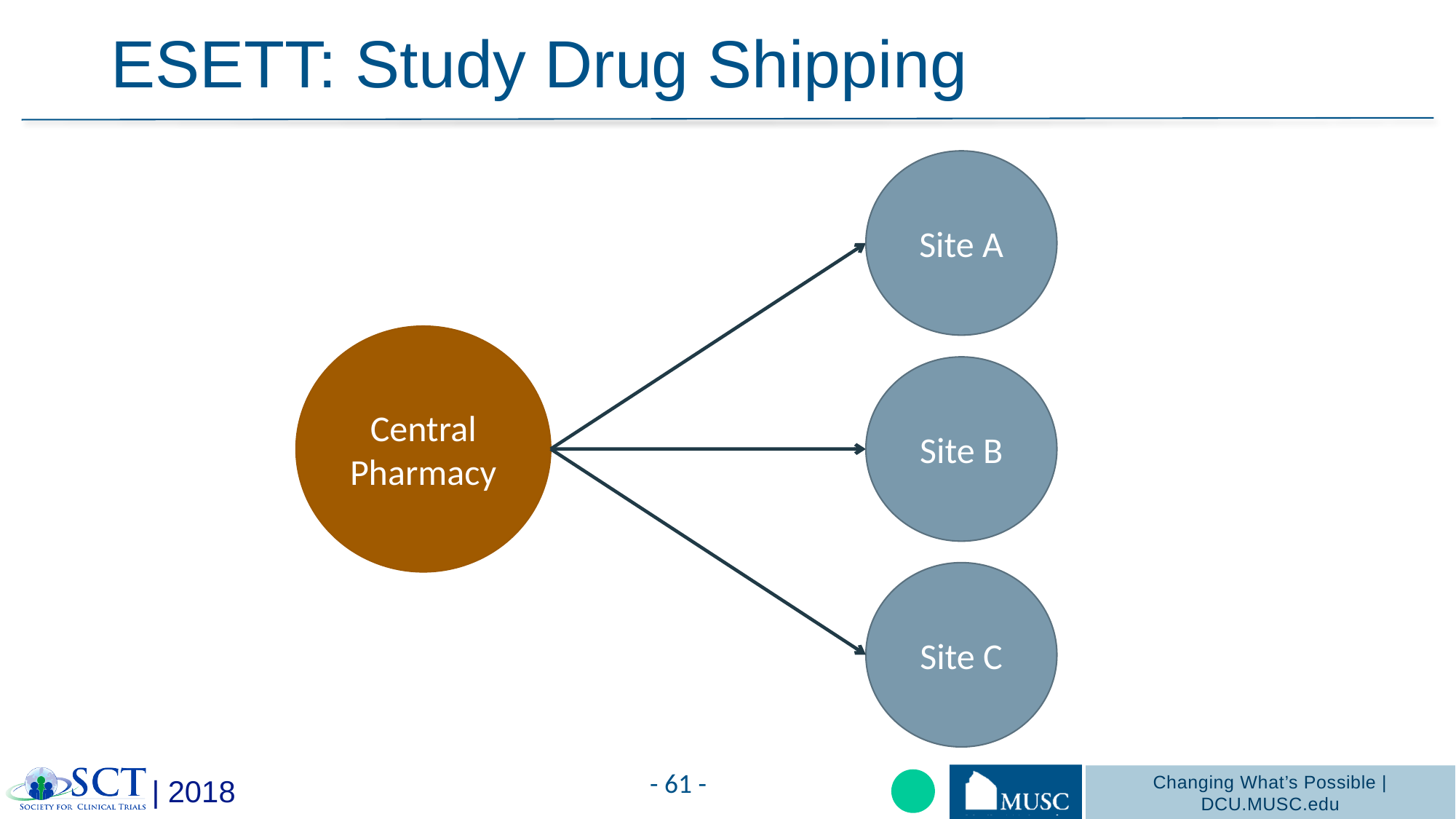

# ESETT: Study Drug Shipping
Site A
Site B
Site C
Central
Pharmacy
- 61 -